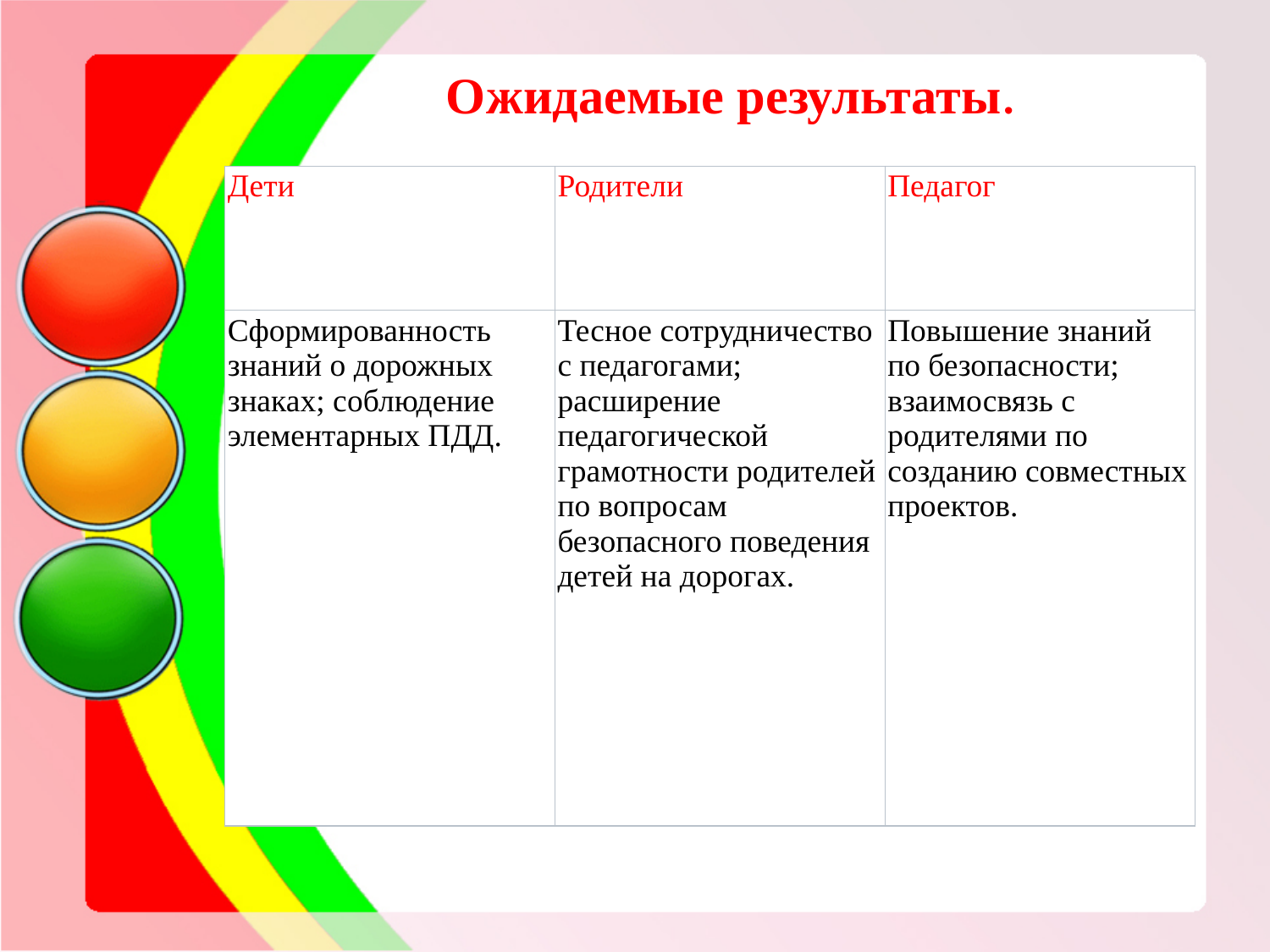

#
Ожидаемые результаты.

| Дети | Родители | Педагог |
| --- | --- | --- |
| Сформированность знаний о дорожных знаках; соблюдение элементарных ПДД. | Тесное сотрудничество с педагогами; расширение педагогической грамотности родителей по вопросам безопасного поведения детей на дорогах. | Повышение знаний по безопасности; взаимосвязь с родителями по созданию совместных проектов. |